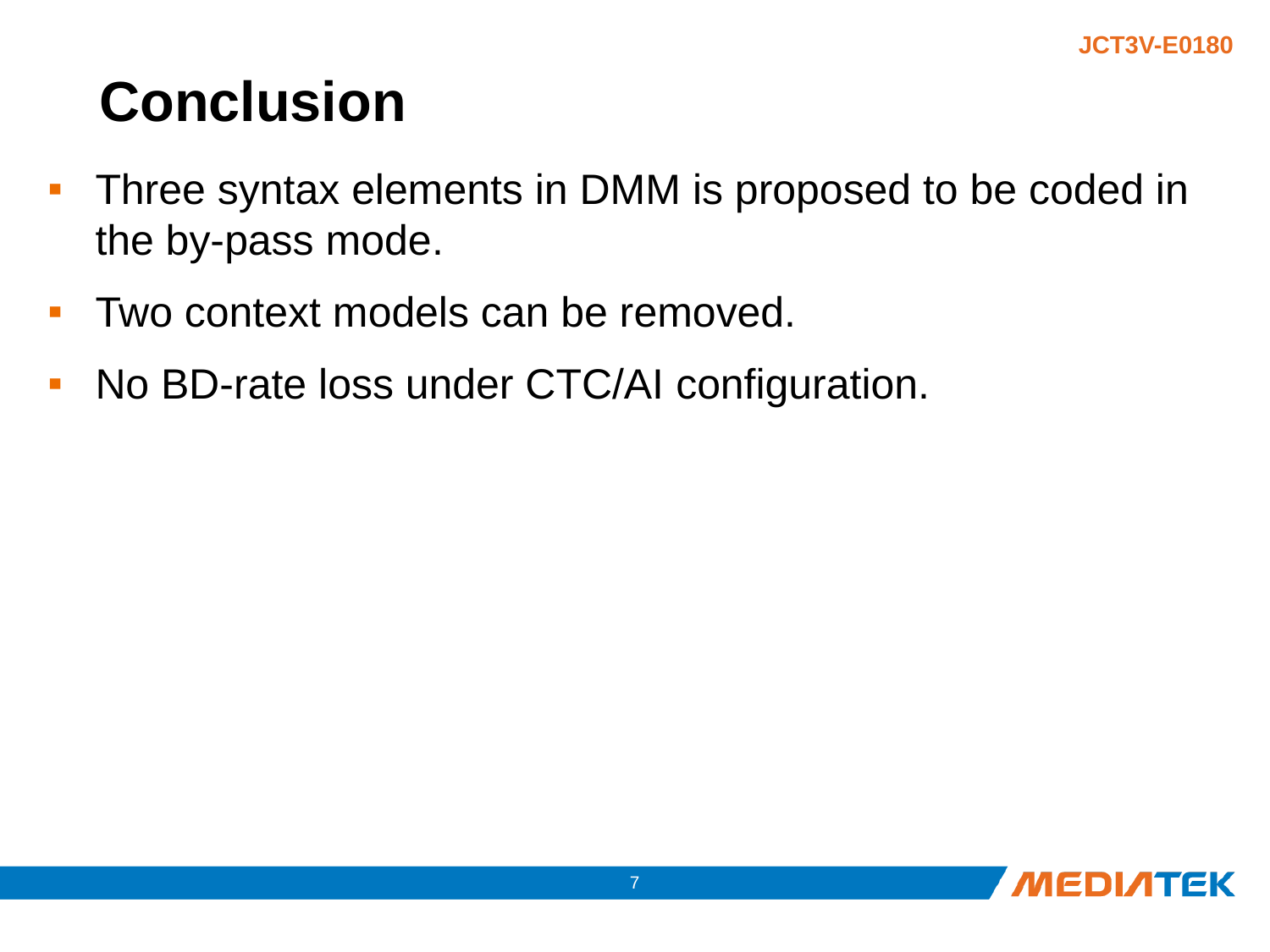

# Conclusion
Three syntax elements in DMM is proposed to be coded in the by-pass mode.
Two context models can be removed.
No BD-rate loss under CTC/AI configuration.

7